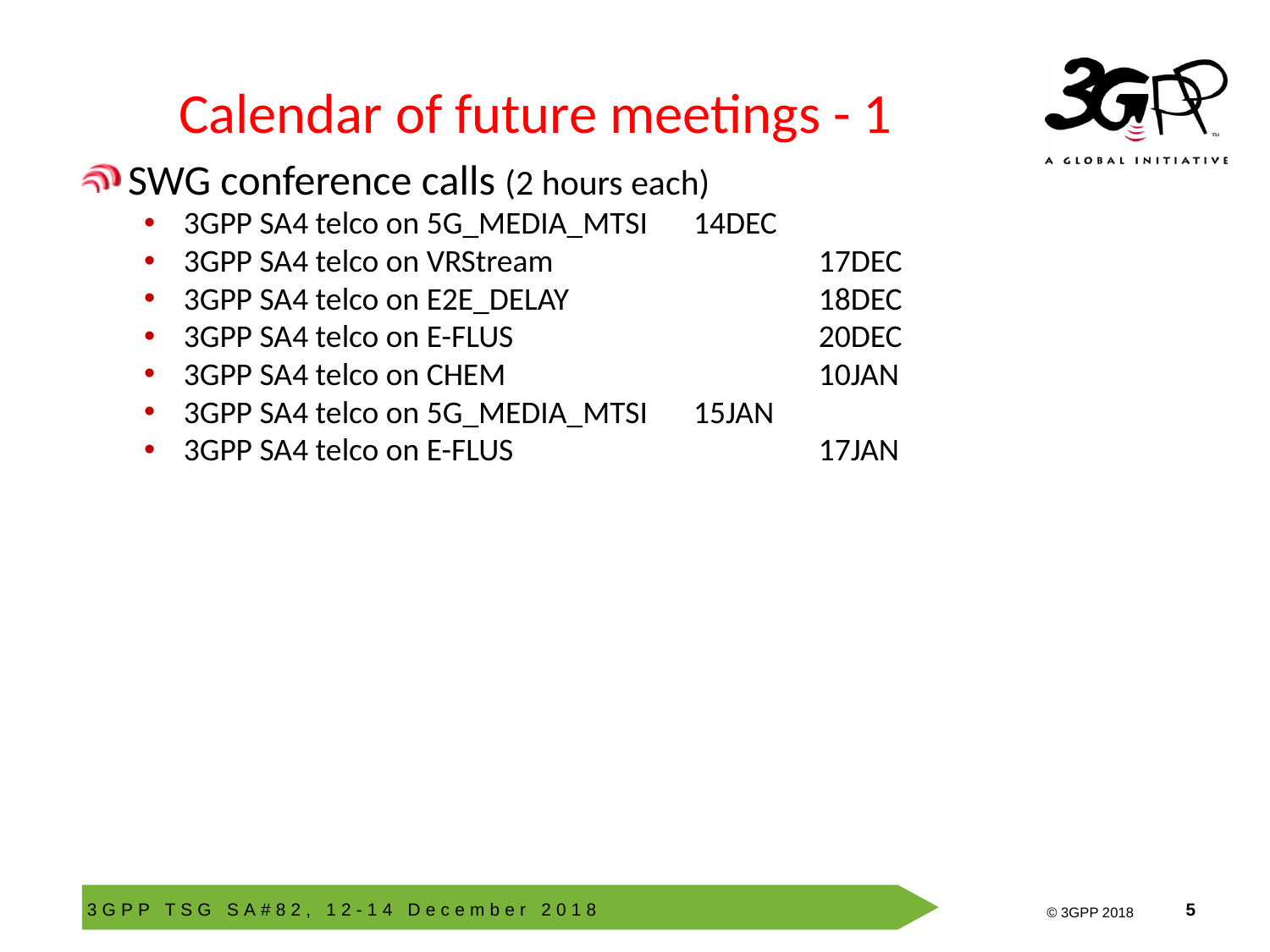

# Calendar of future meetings - 1
SWG conference calls (2 hours each)
3GPP SA4 telco on 5G_MEDIA_MTSI	14DEC
3GPP SA4 telco on VRStream		17DEC
3GPP SA4 telco on E2E_DELAY		18DEC
3GPP SA4 telco on E-FLUS		20DEC
3GPP SA4 telco on CHEM 		10JAN
3GPP SA4 telco on 5G_MEDIA_MTSI	15JAN
3GPP SA4 telco on E-FLUS		17JAN